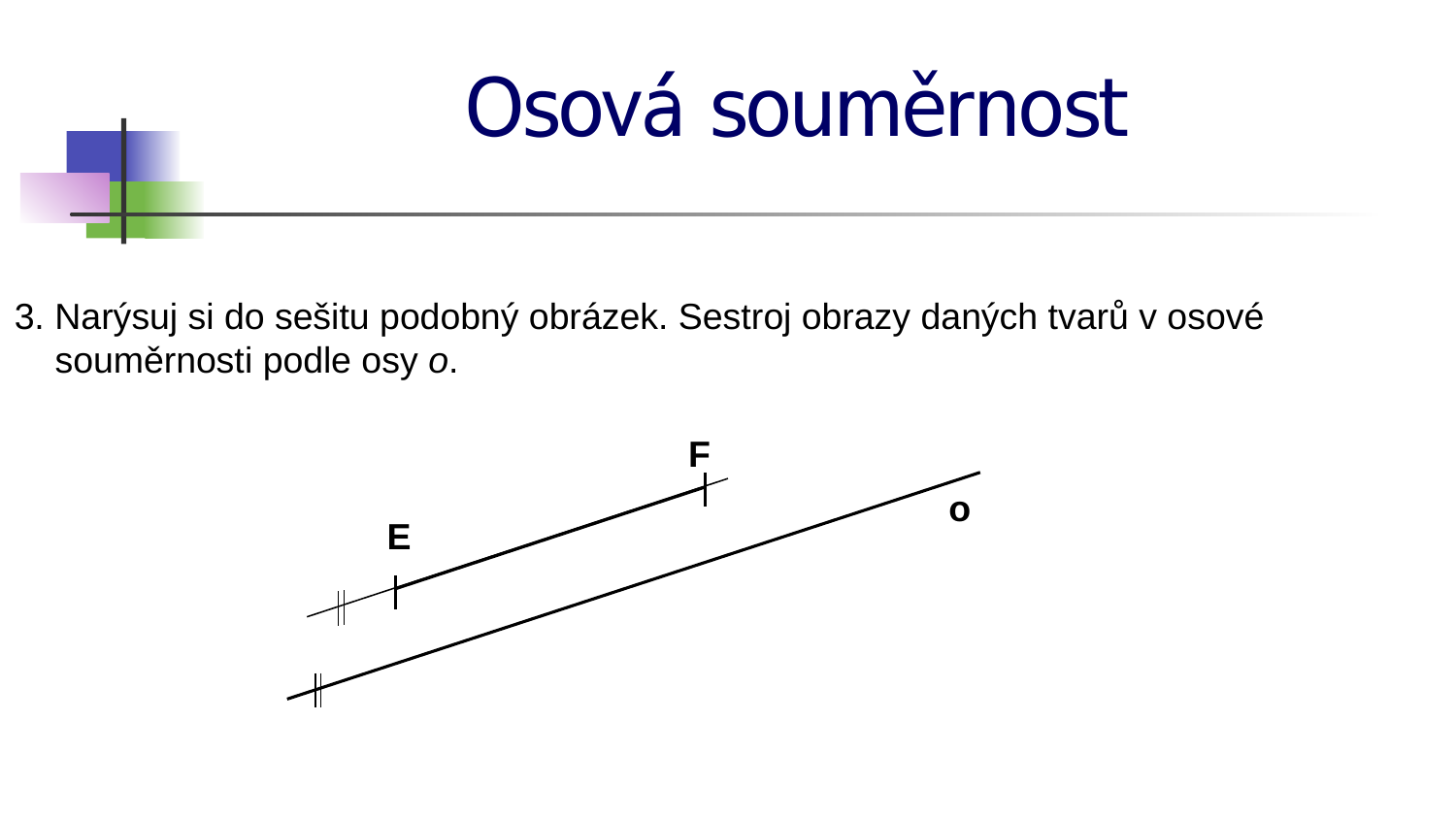

# Osová souměrnost
3. Narýsuj si do sešitu podobný obrázek. Sestroj obrazy daných tvarů v osové
    souměrnosti podle osy o.
F
o
E